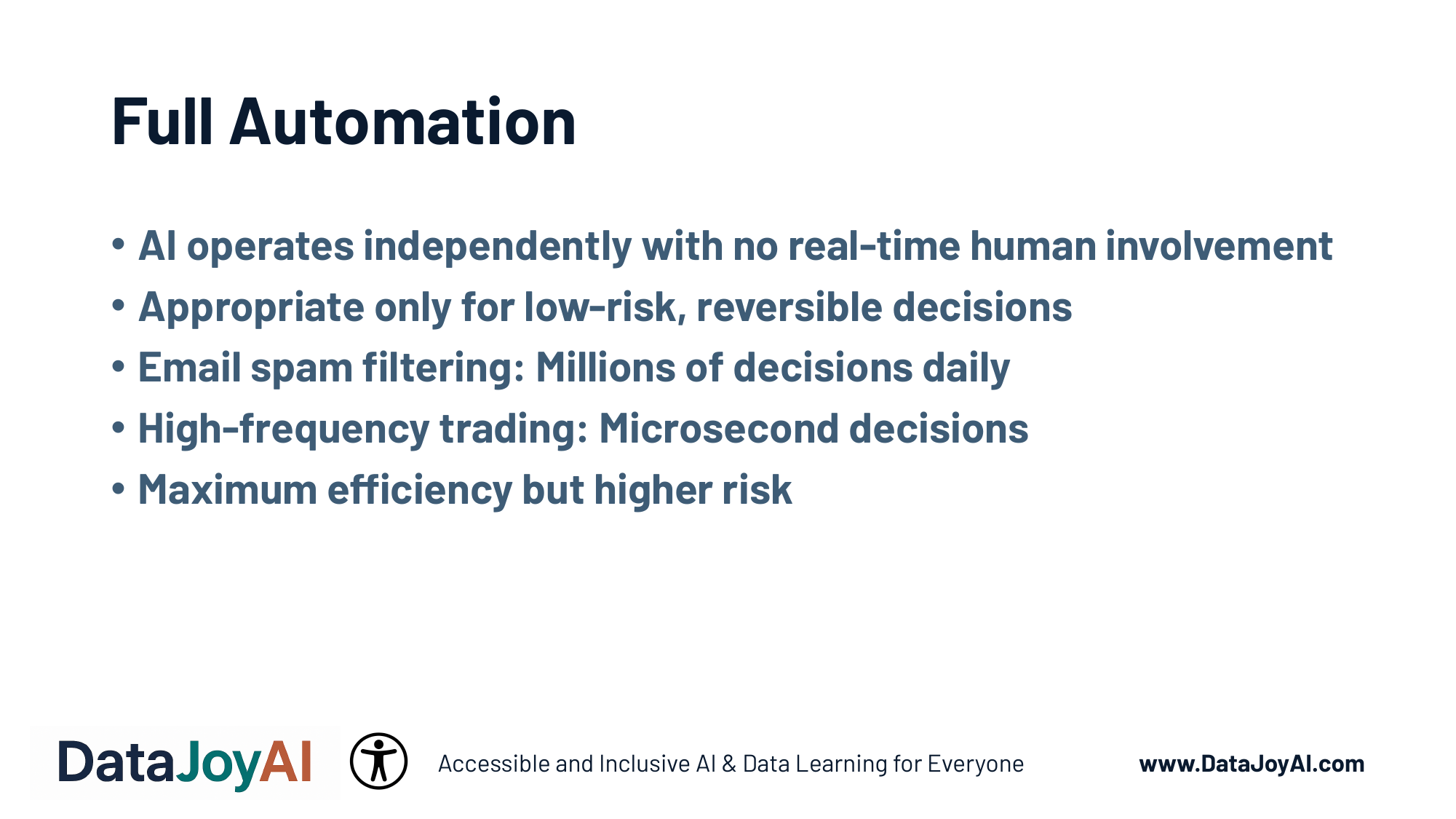

# Full Automation
AI operates independently with no real-time human involvement
Appropriate only for low-risk, reversible decisions
Email spam filtering: Millions of decisions daily
High-frequency trading: Microsecond decisions
Maximum efficiency but higher risk